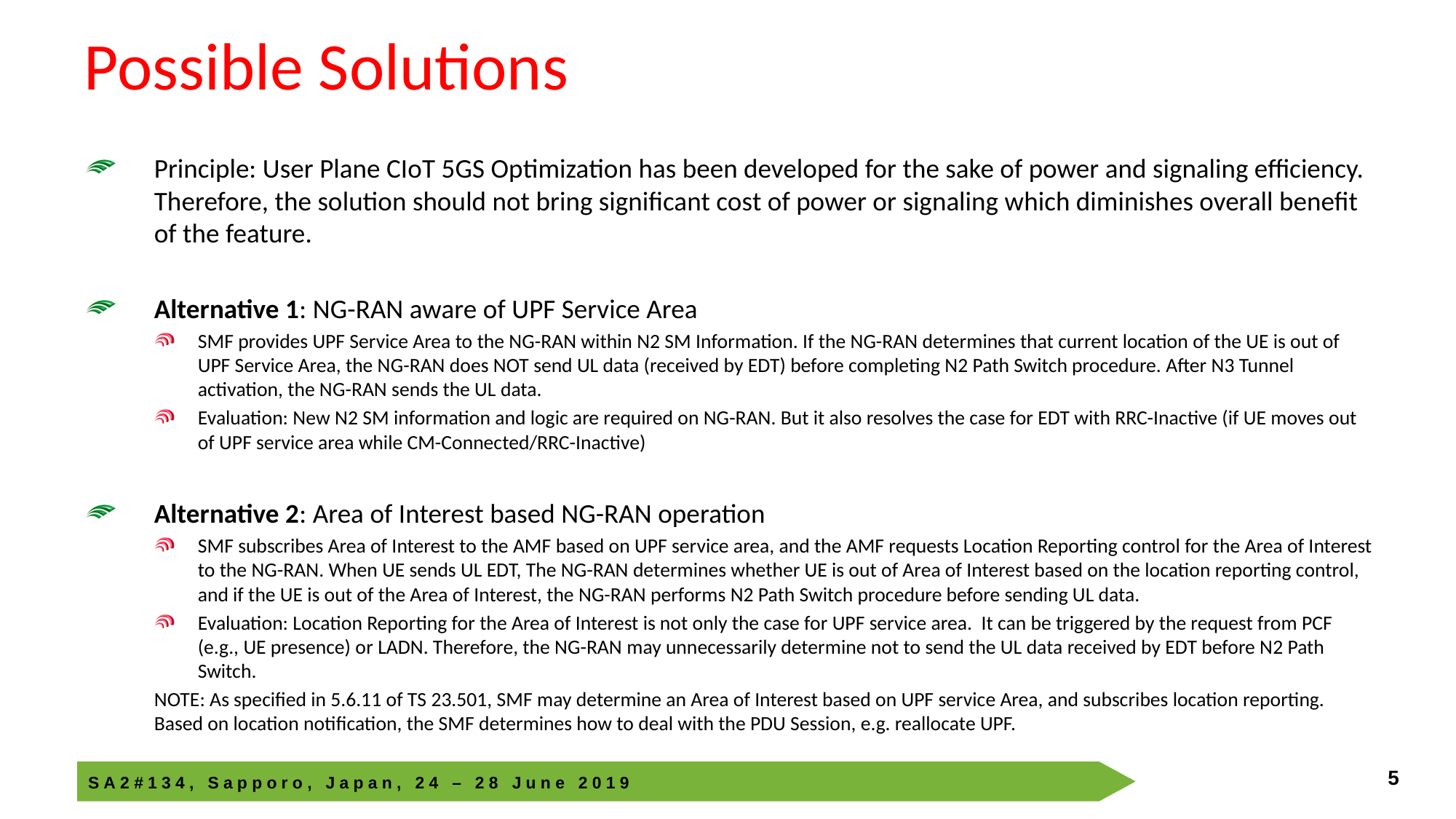

5
INTEL CONFIDENTIAL
# Possible Solutions
Principle: User Plane CIoT 5GS Optimization has been developed for the sake of power and signaling efficiency. Therefore, the solution should not bring significant cost of power or signaling which diminishes overall benefit of the feature.

Alternative 1: NG-RAN aware of UPF Service Area
SMF provides UPF Service Area to the NG-RAN within N2 SM Information. If the NG-RAN determines that current location of the UE is out of UPF Service Area, the NG-RAN does NOT send UL data (received by EDT) before completing N2 Path Switch procedure. After N3 Tunnel activation, the NG-RAN sends the UL data.
Evaluation: New N2 SM information and logic are required on NG-RAN. But it also resolves the case for EDT with RRC-Inactive (if UE moves out of UPF service area while CM-Connected/RRC-Inactive)

Alternative 2: Area of Interest based NG-RAN operation
SMF subscribes Area of Interest to the AMF based on UPF service area, and the AMF requests Location Reporting control for the Area of Interest to the NG-RAN. When UE sends UL EDT, The NG-RAN determines whether UE is out of Area of Interest based on the location reporting control, and if the UE is out of the Area of Interest, the NG-RAN performs N2 Path Switch procedure before sending UL data.
Evaluation: Location Reporting for the Area of Interest is not only the case for UPF service area.  It can be triggered by the request from PCF (e.g., UE presence) or LADN. Therefore, the NG-RAN may unnecessarily determine not to send the UL data received by EDT before N2 Path Switch.
NOTE: As specified in 5.6.11 of TS 23.501, SMF may determine an Area of Interest based on UPF service Area, and subscribes location reporting. Based on location notification, the SMF determines how to deal with the PDU Session, e.g. reallocate UPF.